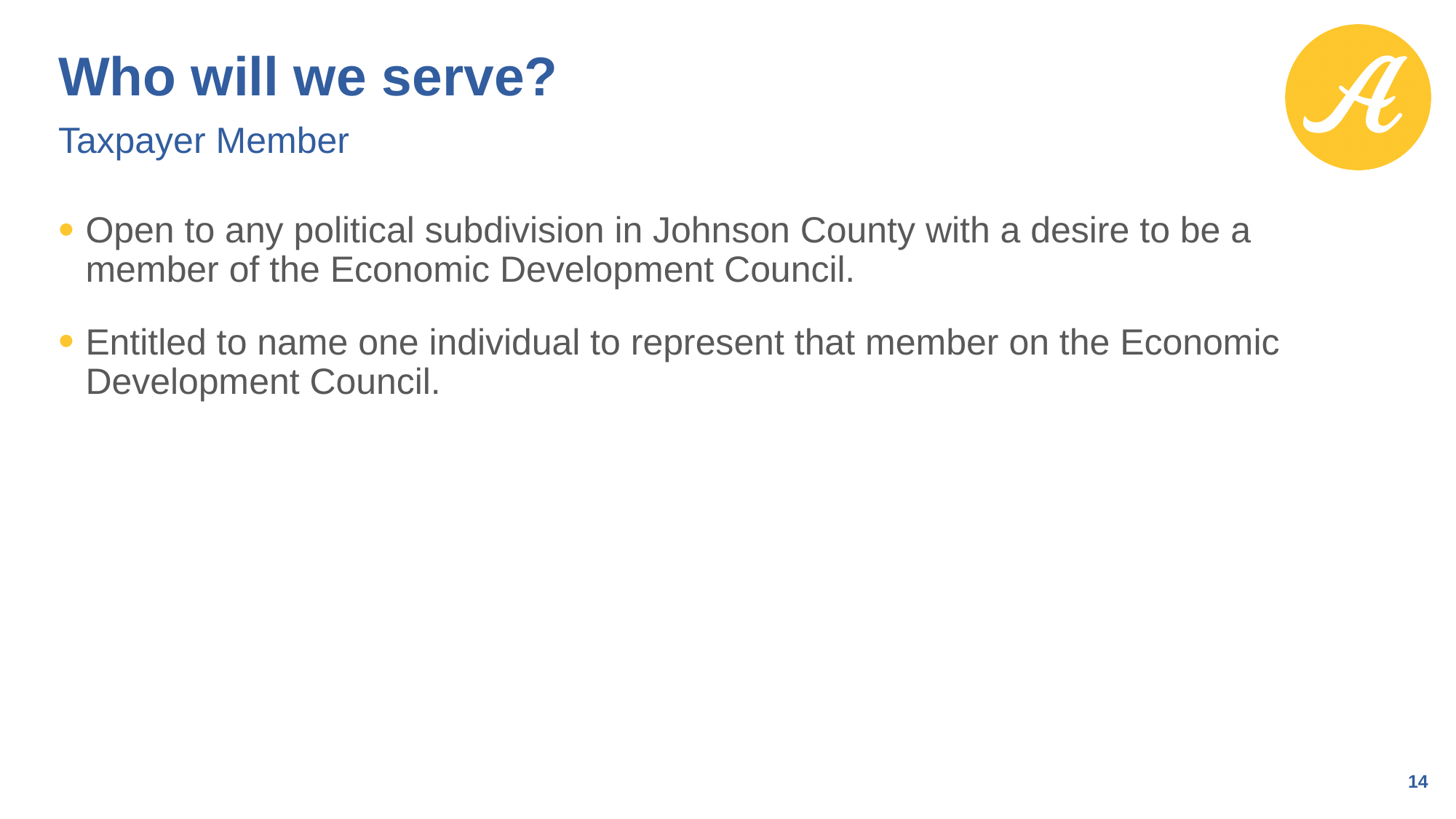

# Who will we serve?
Taxpayer Member
Open to any political subdivision in Johnson County with a desire to be a member of the Economic Development Council.
Entitled to name one individual to represent that member on the Economic Development Council.
14